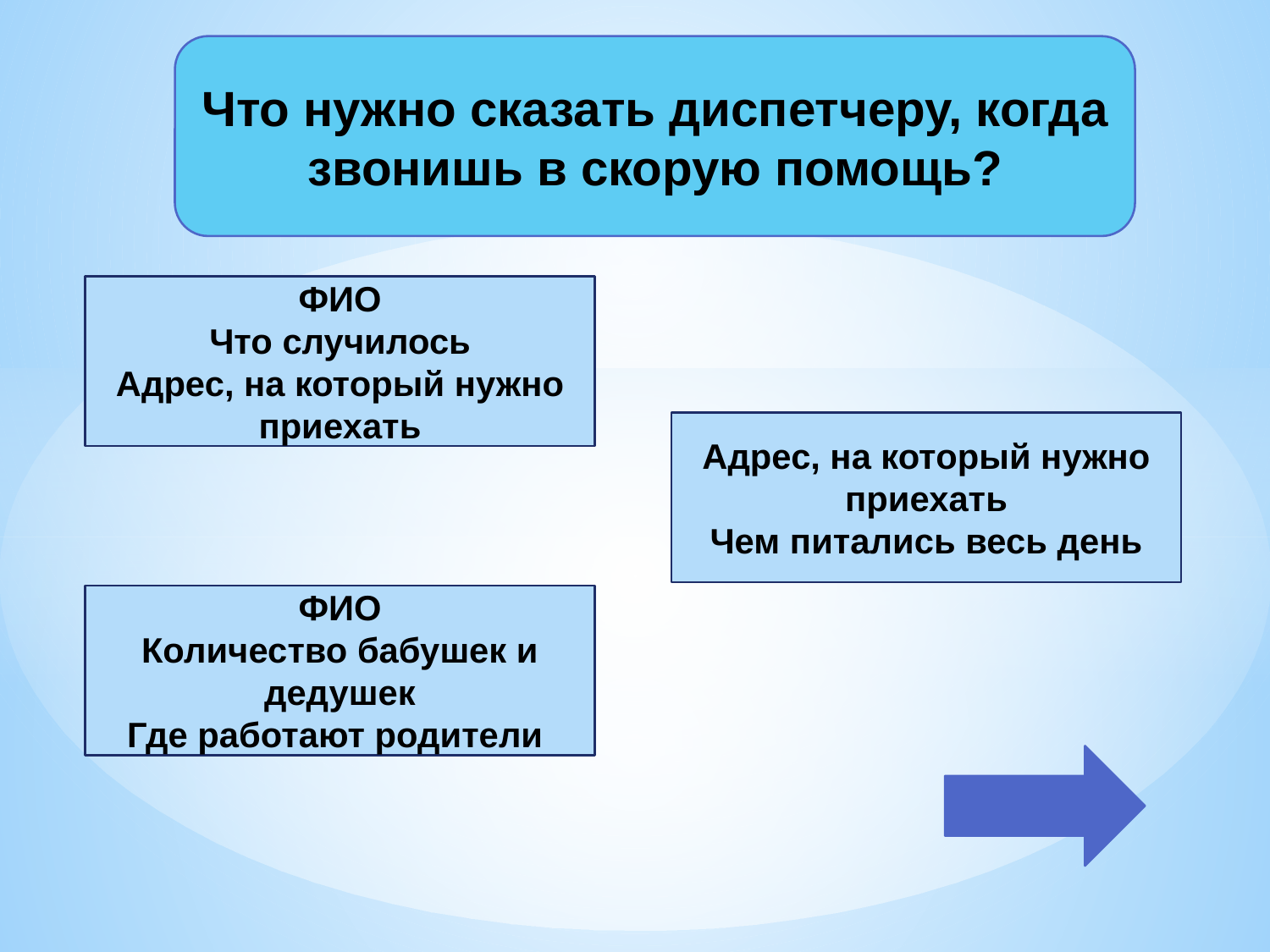

Что нужно сказать диспетчеру, когда звонишь в скорую помощь?
ФИО
Что случилось
Адрес, на который нужно приехать
Адрес, на который нужно приехать
Чем питались весь день
ФИО
Количество бабушек и дедушек
Где работают родители